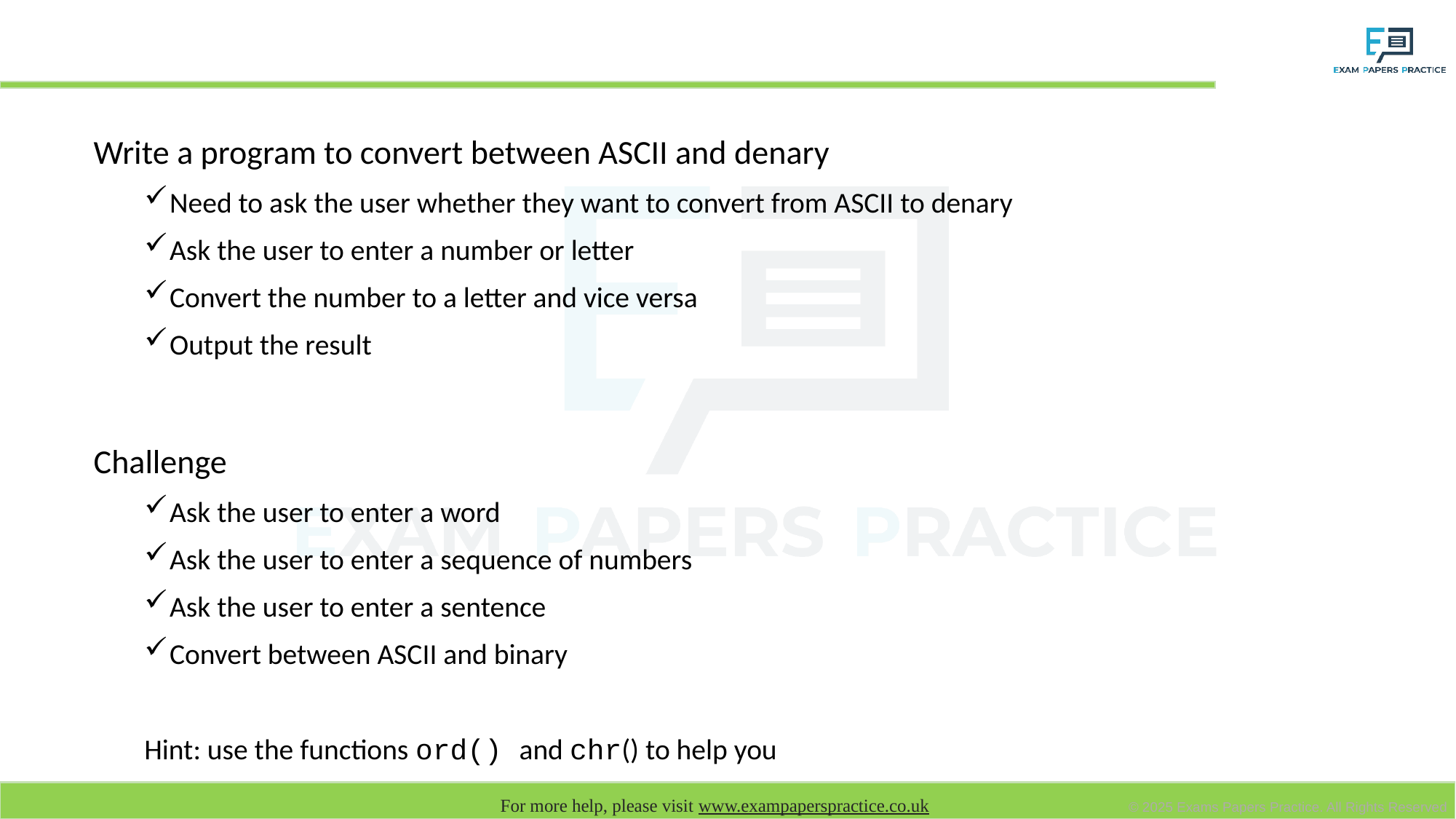

# Homework
Write a program to convert between ASCII and denary
Need to ask the user whether they want to convert from ASCII to denary
Ask the user to enter a number or letter
Convert the number to a letter and vice versa
Output the result

Challenge
Ask the user to enter a word
Ask the user to enter a sequence of numbers
Ask the user to enter a sentence
Convert between ASCII and binary

Hint: use the functions ord() and chr() to help you